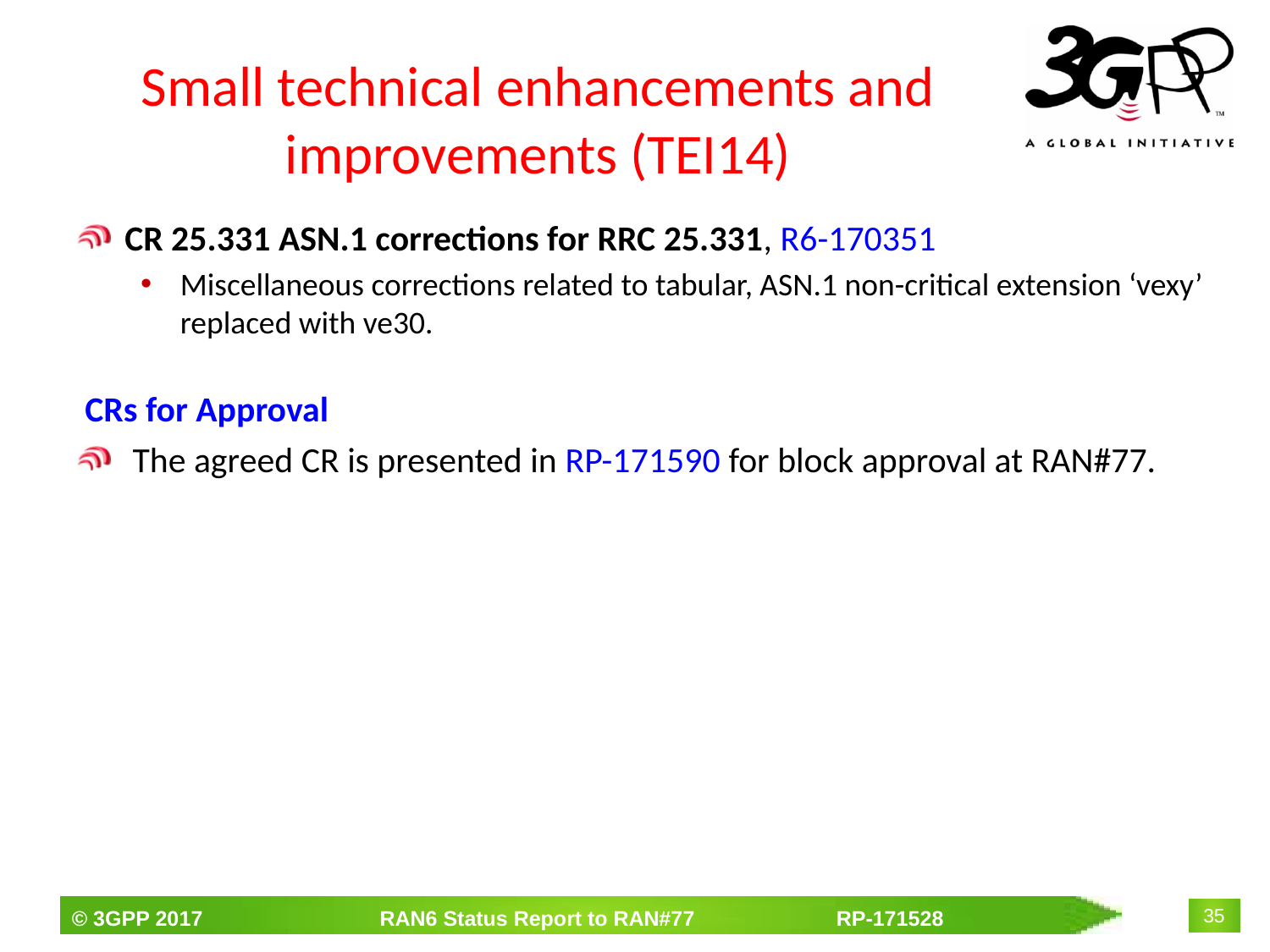

# Small technical enhancements and improvements (TEI14)
CR 25.331 ASN.1 corrections for RRC 25.331, R6-170351
Miscellaneous corrections related to tabular, ASN.1 non-critical extension ‘vexy’ replaced with ve30.

CRs for Approval
 The agreed CR is presented in RP-171590 for block approval at RAN#77.